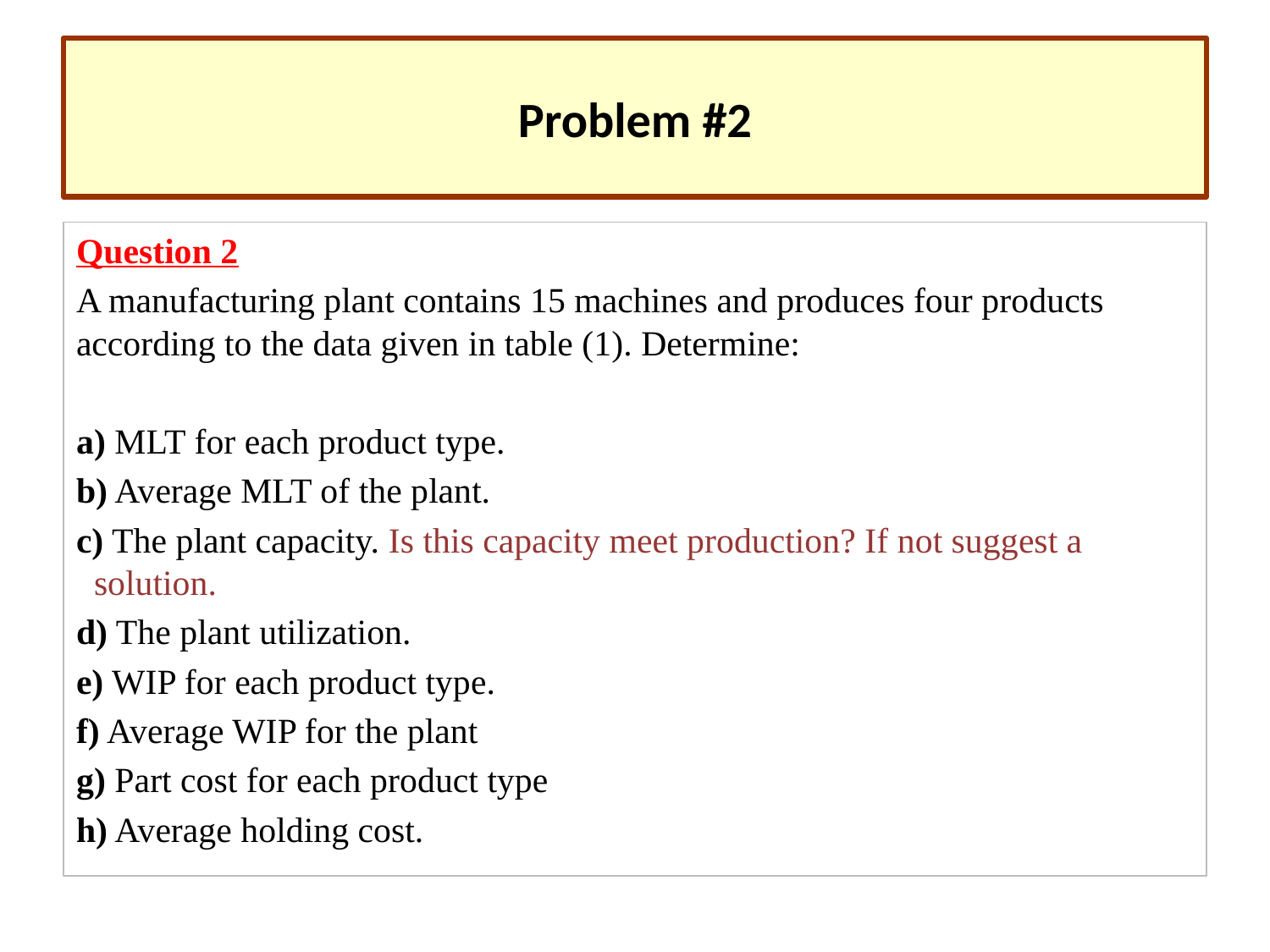

# Problem #2
Question 2
A manufacturing plant contains 15 machines and produces four products according to the data given in table (1). Determine:

a) MLT for each product type.
b) Average MLT of the plant.
c) The plant capacity. Is this capacity meet production? If not suggest a               solution.
d) The plant utilization.
e) WIP for each product type.
f) Average WIP for the plant
g) Part cost for each product type
h) Average holding cost.